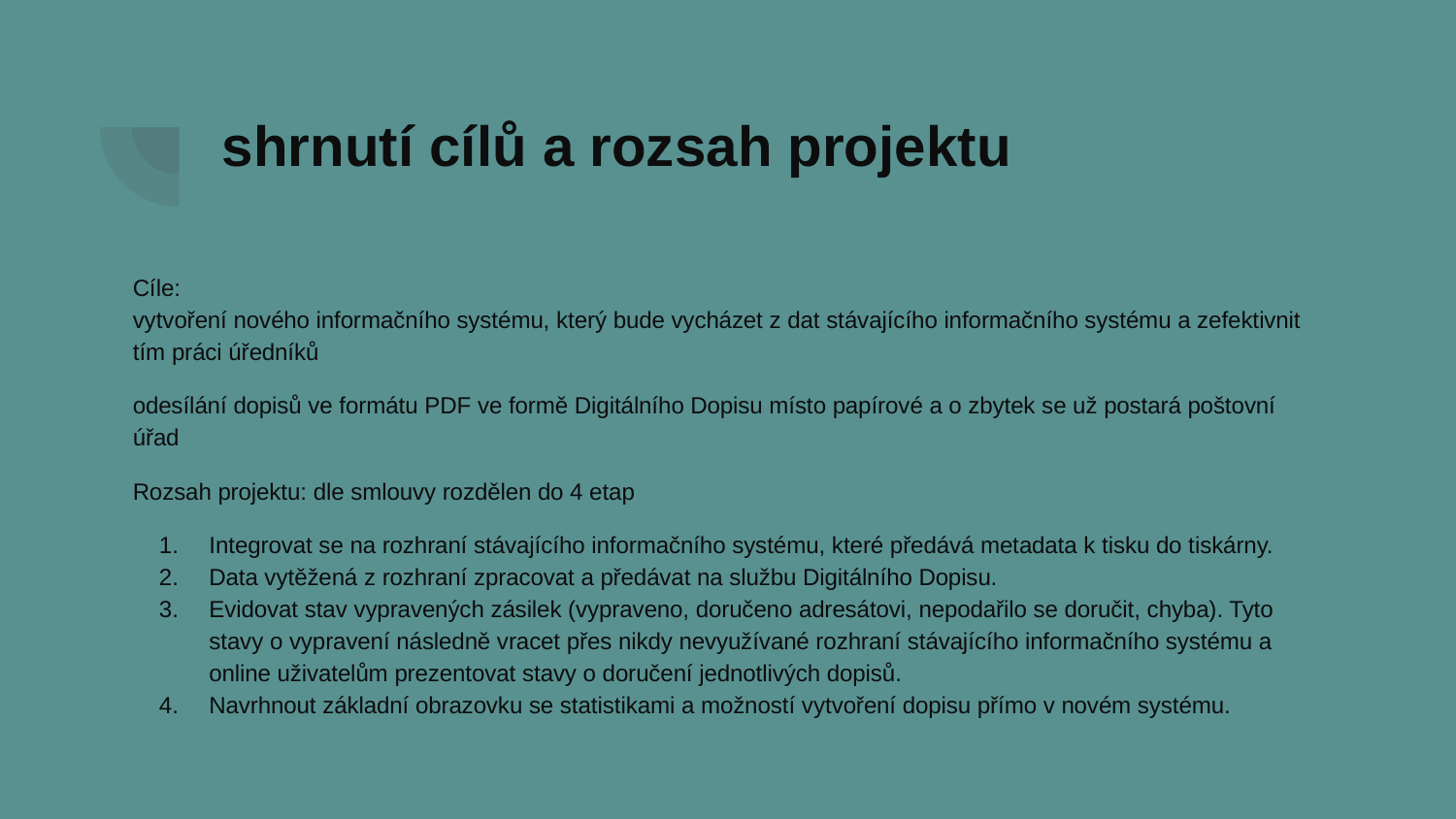

# shrnutí cílů a rozsah projektu
Cíle:
vytvoření nového informačního systému, který bude vycházet z dat stávajícího informačního systému a zefektivnit tím práci úředníků
odesílání dopisů ve formátu PDF ve formě Digitálního Dopisu místo papírové a o zbytek se už postará poštovní úřad
Rozsah projektu: dle smlouvy rozdělen do 4 etap
Integrovat se na rozhraní stávajícího informačního systému, které předává metadata k tisku do tiskárny.
Data vytěžená z rozhraní zpracovat a předávat na službu Digitálního Dopisu.
Evidovat stav vypravených zásilek (vypraveno, doručeno adresátovi, nepodařilo se doručit, chyba). Tyto stavy o vypravení následně vracet přes nikdy nevyužívané rozhraní stávajícího informačního systému a online uživatelům prezentovat stavy o doručení jednotlivých dopisů.
Navrhnout základní obrazovku se statistikami a možností vytvoření dopisu přímo v novém systému.